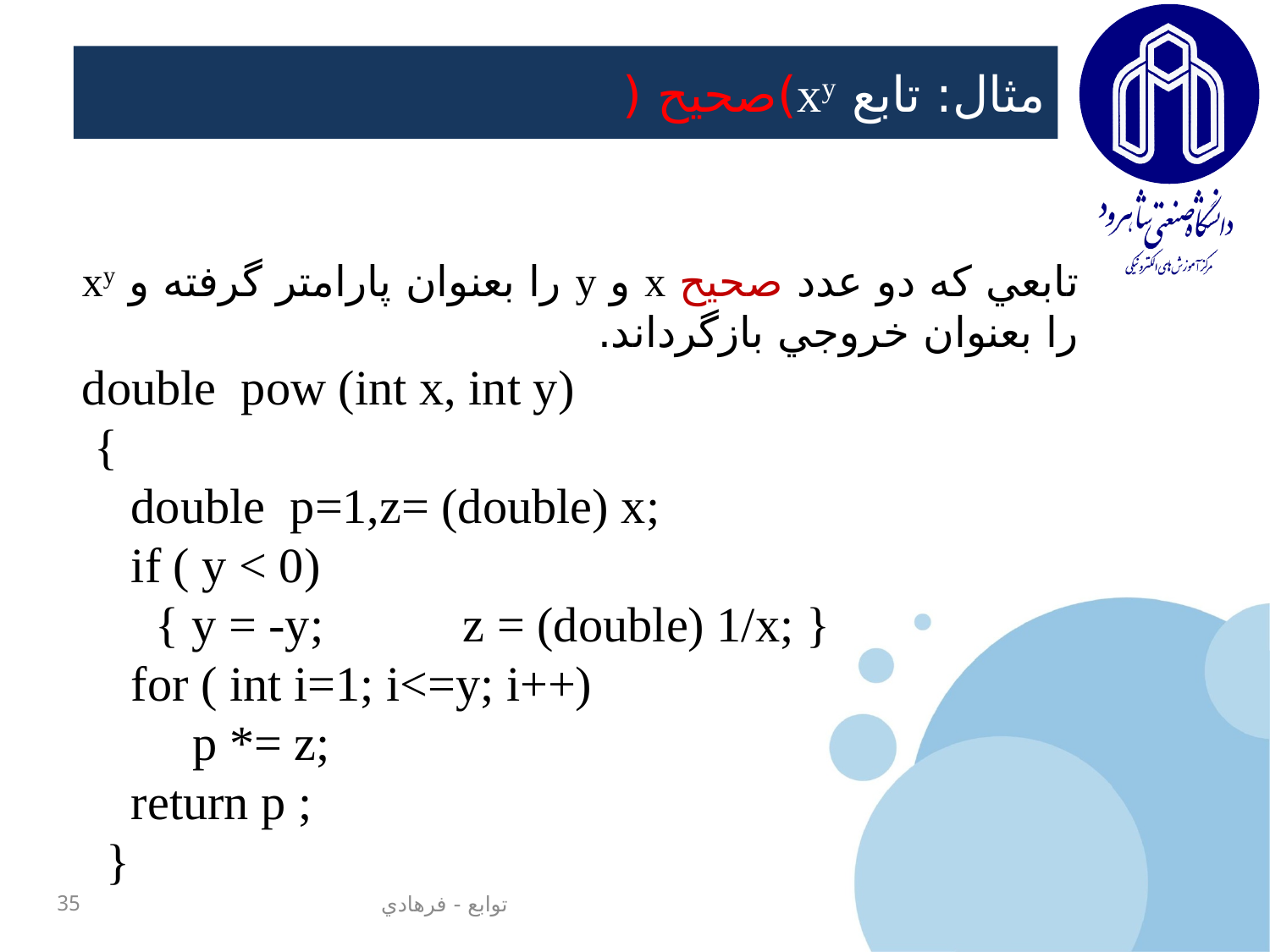

# مثال: تابع xy	)صحيح (
تابعي که دو عدد صحيح x و y را بعنوان پارامتر گرفته و xy را بعنوان خروجي بازگرداند.
double  pow (int x, int y)
 {
    double  p=1,z= (double) x;
    if ( y < 0)
      { y = -y;		z = (double) 1/x; }
    for ( int i=1; i<=y; i++)
         p *= z;
    return p ;
  }
35
توابع - فرهادي